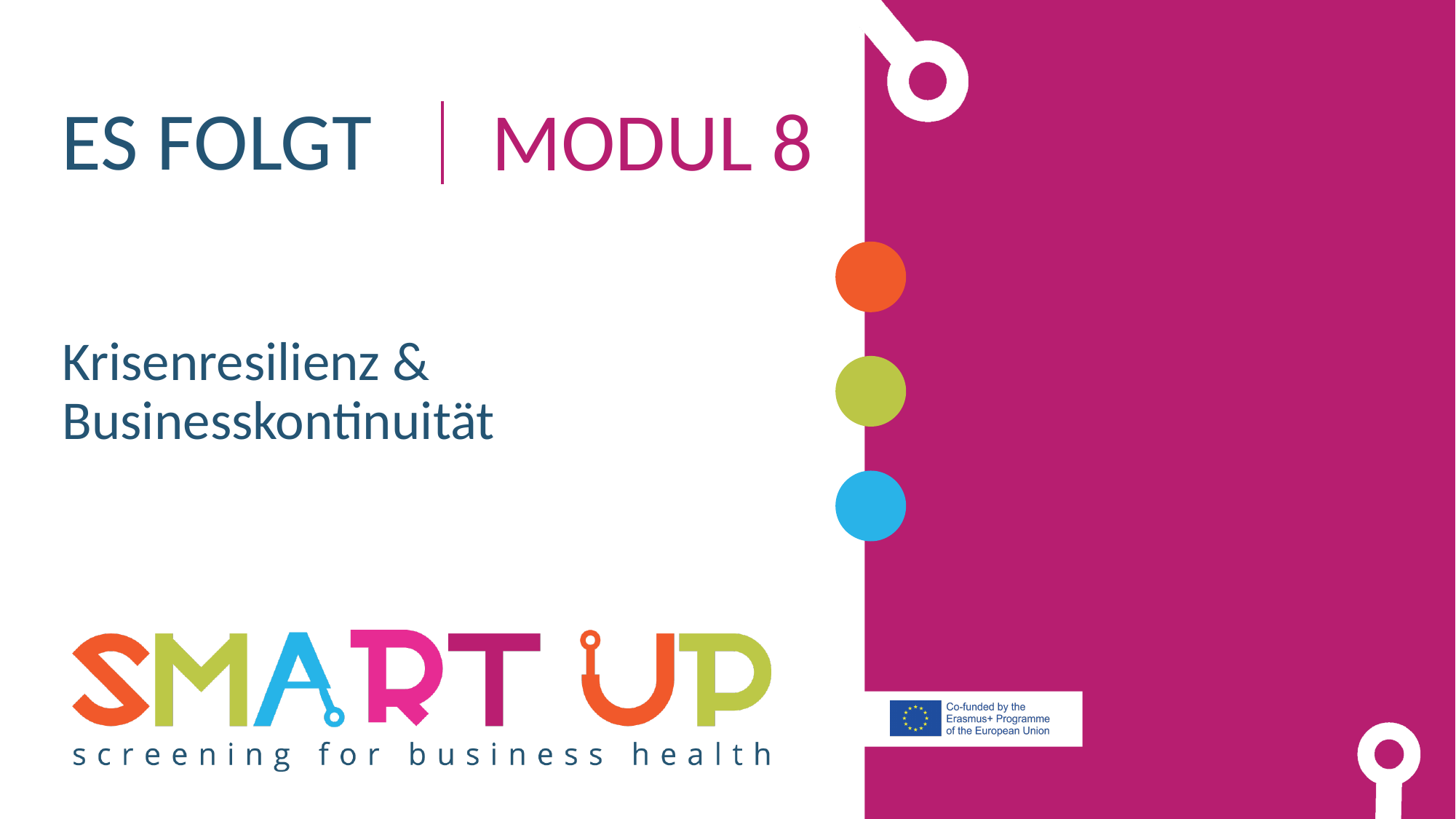

Es folgt
Modul 8
Krisenresilienz & Businesskontinuität